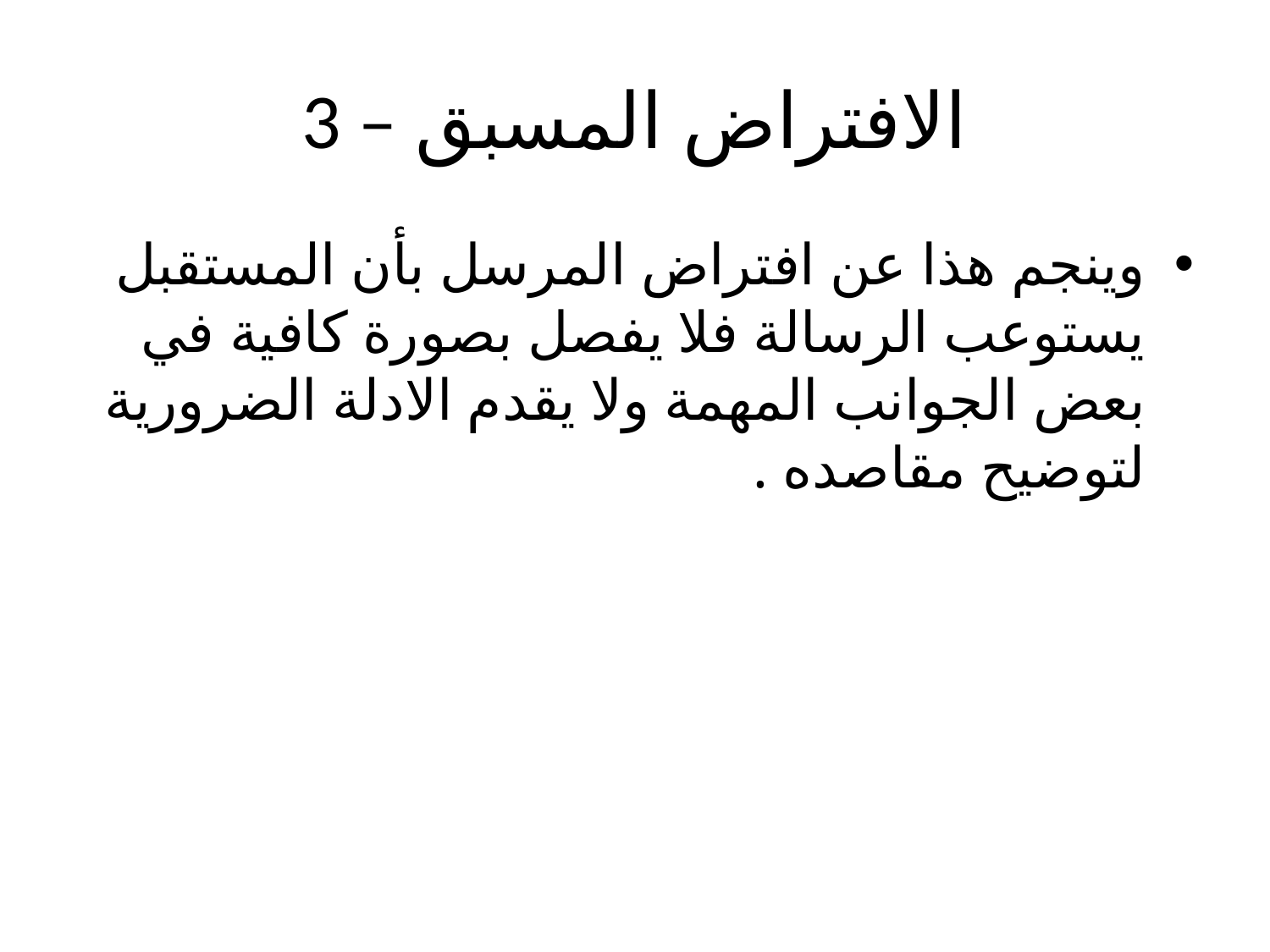

# 3 – الافتراض المسبق
وينجم هذا عن افتراض المرسل بأن المستقبل يستوعب الرسالة فلا يفصل بصورة كافية في بعض الجوانب المهمة ولا يقدم الادلة الضرورية لتوضيح مقاصده .